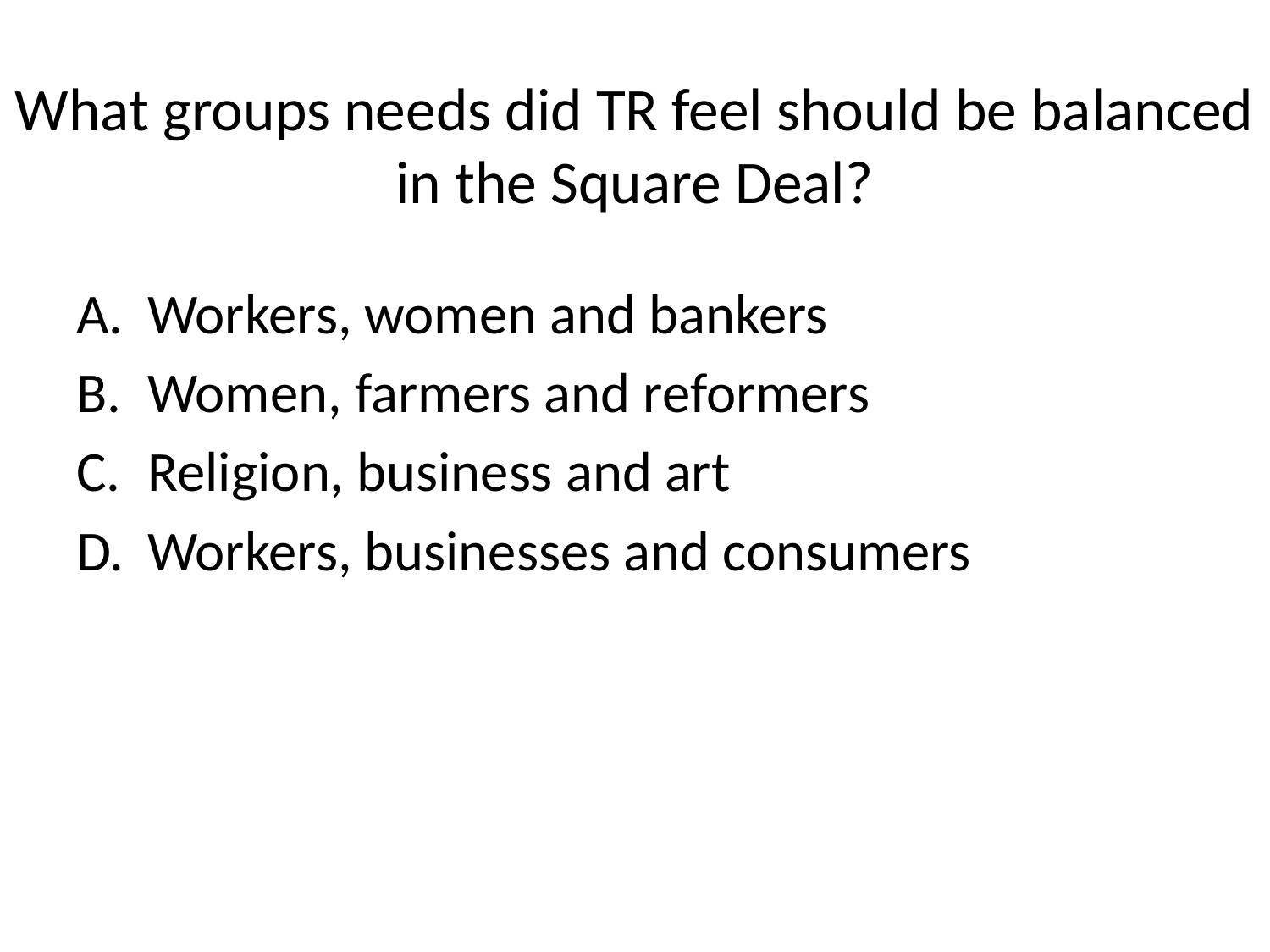

# What groups needs did TR feel should be balanced in the Square Deal?
Workers, women and bankers
Women, farmers and reformers
Religion, business and art
Workers, businesses and consumers